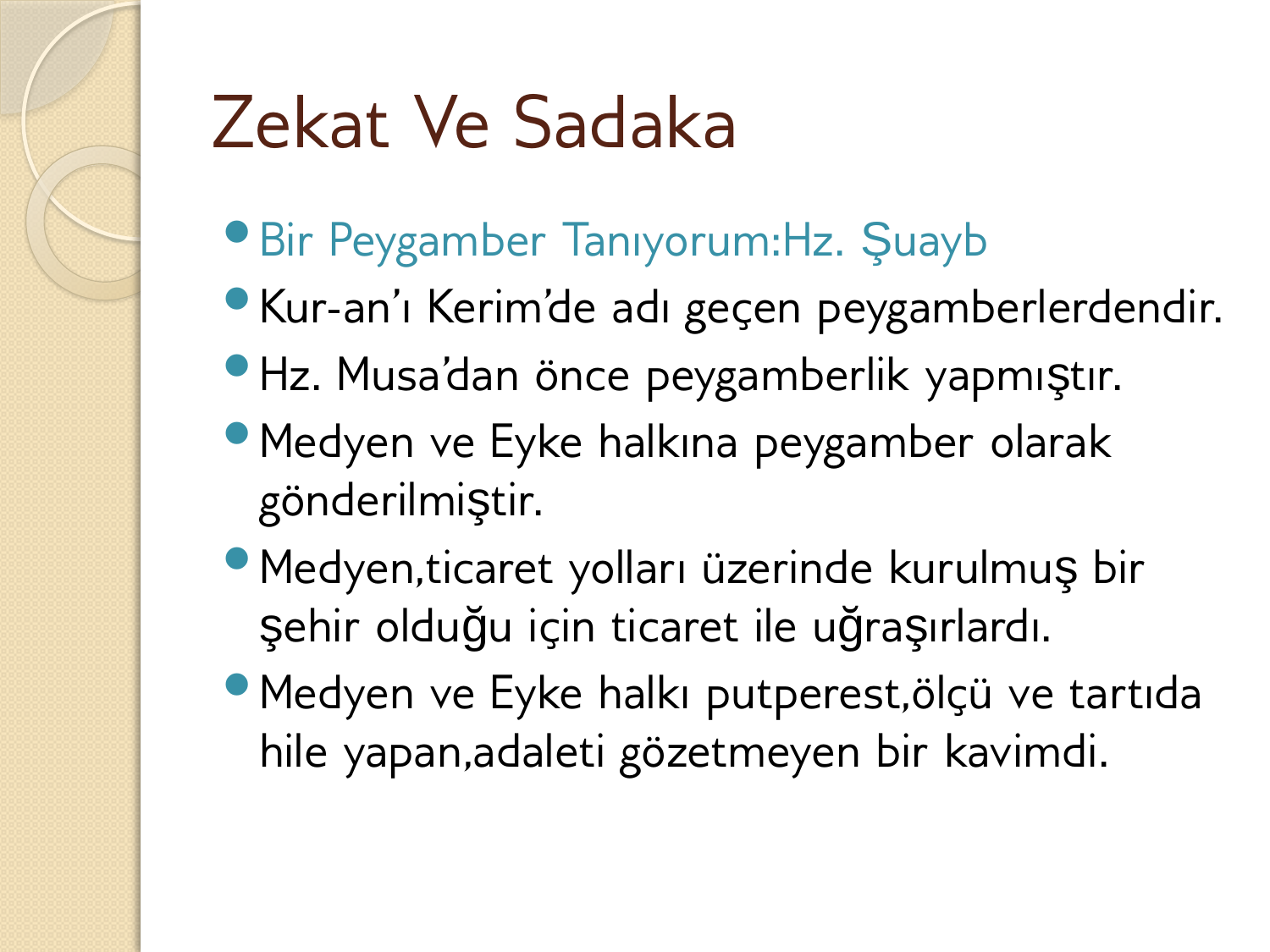

# Zekat Ve Sadaka
Bir Peygamber Tanıyorum:Hz. Şuayb
Kur-an’ı Kerim’de adı geçen peygamberlerdendir.
Hz. Musa’dan önce peygamberlik yapmıştır.
Medyen ve Eyke halkına peygamber olarak gönderilmiştir.
Medyen,ticaret yolları üzerinde kurulmuş bir şehir olduğu için ticaret ile uğraşırlardı.
Medyen ve Eyke halkı putperest,ölçü ve tartıda hile yapan,adaleti gözetmeyen bir kavimdi.